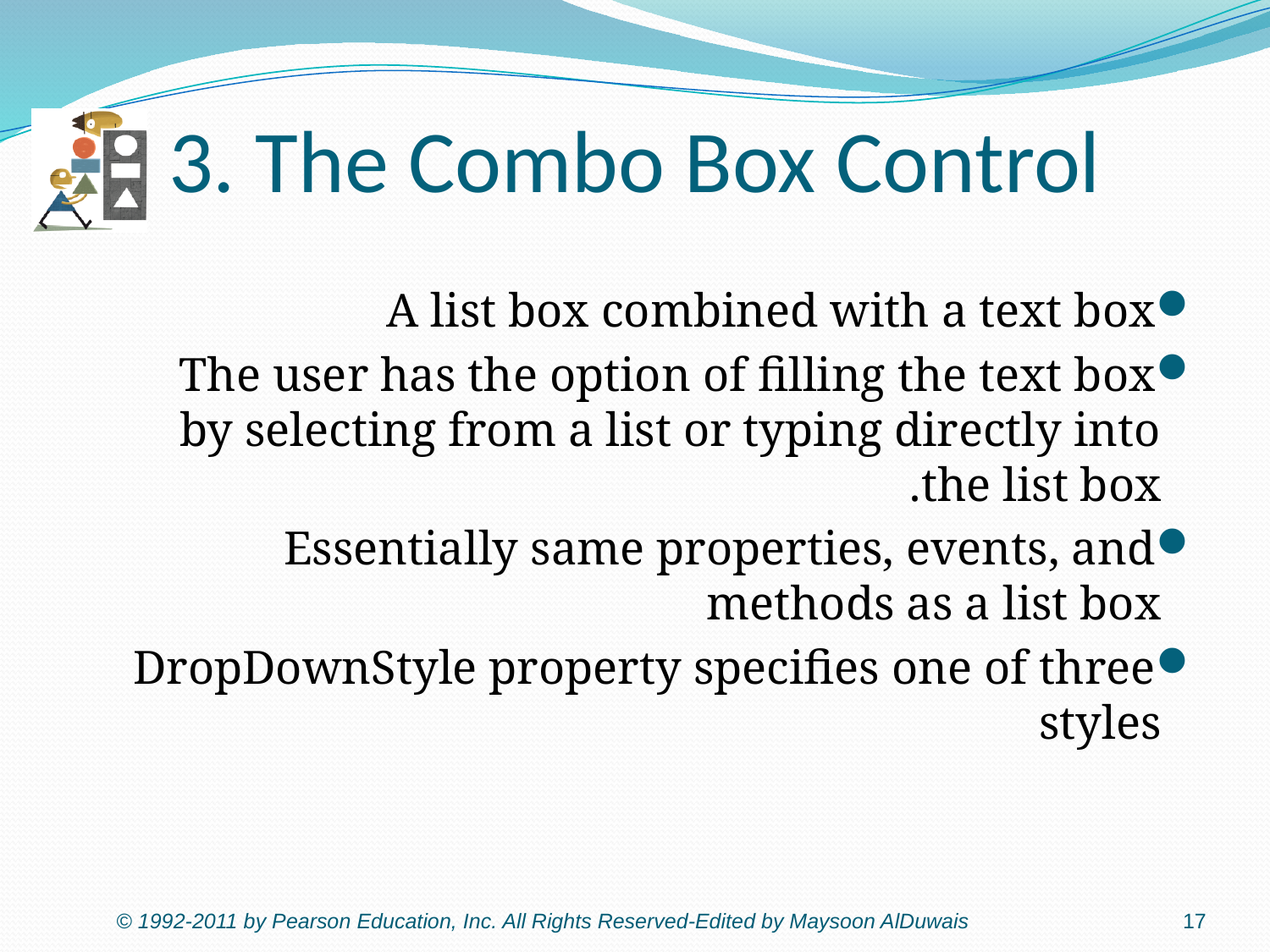

# 3. The Combo Box Control
A list box combined with a text box
The user has the option of filling the text box by selecting from a list or typing directly into the list box.
Essentially same properties, events, and methods as a list box
DropDownStyle property specifies one of three styles
© 1992-2011 by Pearson Education, Inc. All Rights Reserved-Edited by Maysoon AlDuwais
17